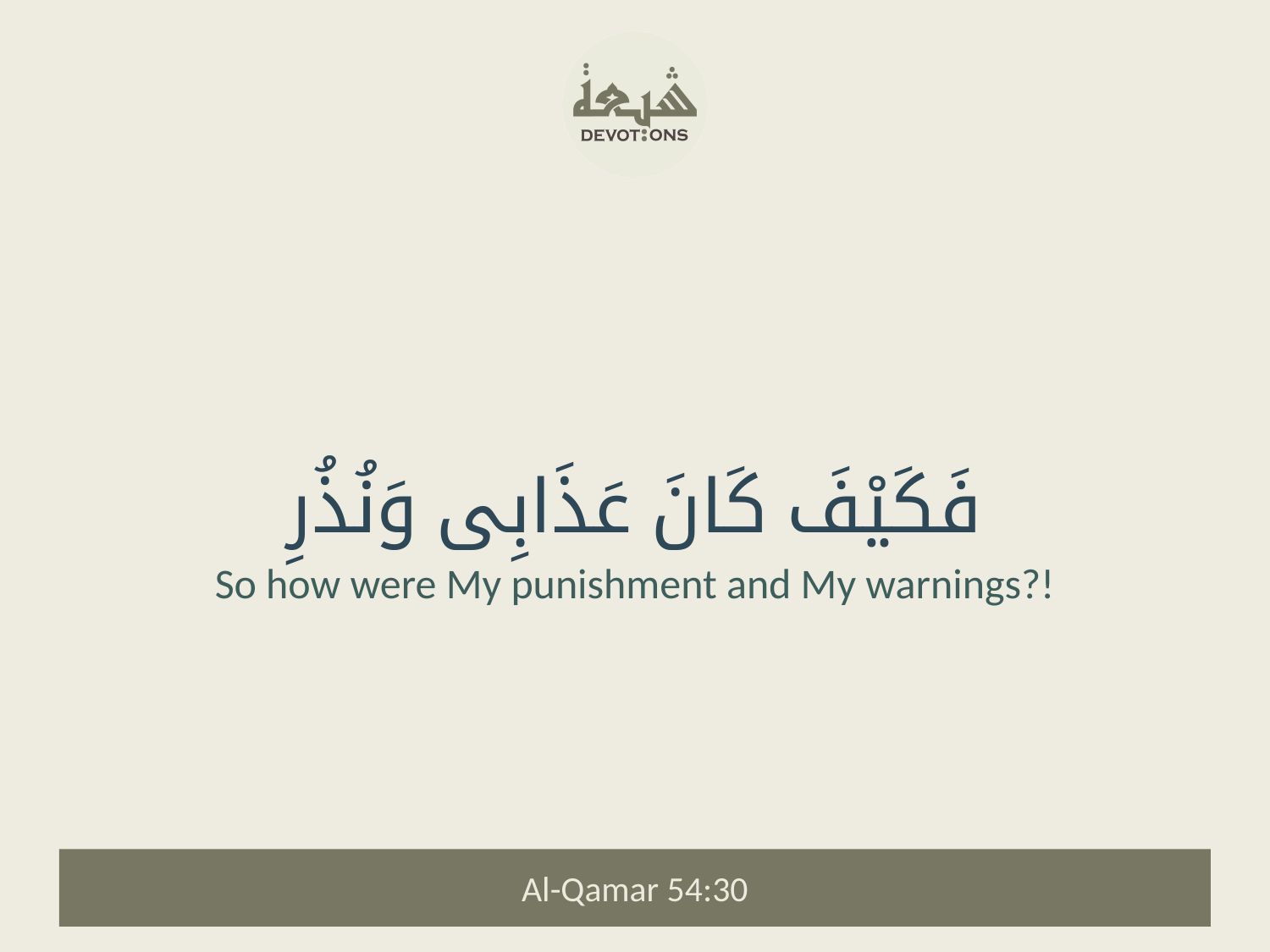

فَكَيْفَ كَانَ عَذَابِى وَنُذُرِ
So how were My punishment and My warnings?!
Al-Qamar 54:30